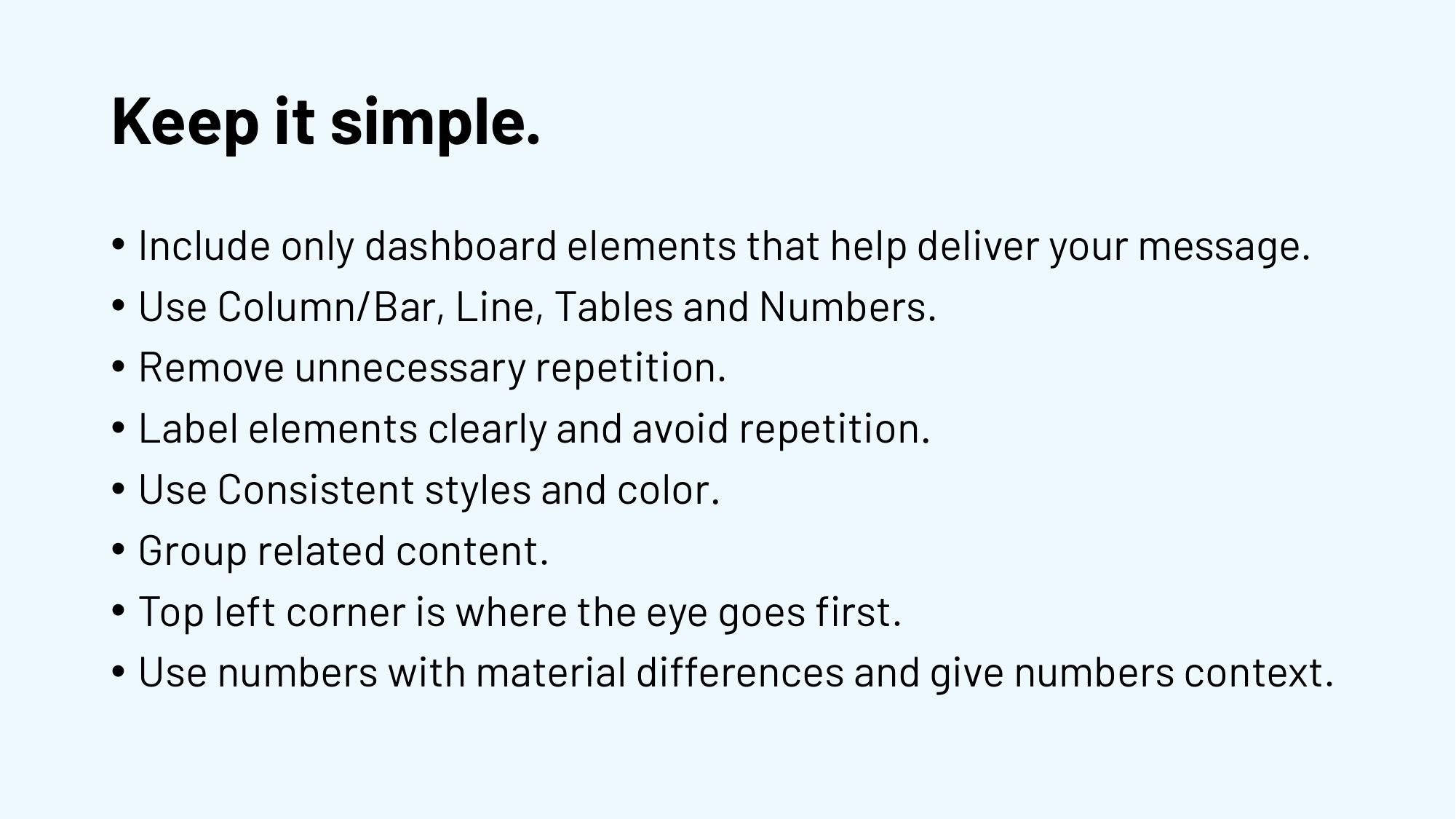

# Keep it simple.
Include only dashboard elements that help deliver your message.
Use Column/Bar, Line, Tables and Numbers.
Remove unnecessary repetition.
Label elements clearly and avoid repetition.
Use Consistent styles and color.
Group related content.
Top left corner is where the eye goes first.
Use numbers with material differences and give numbers context.